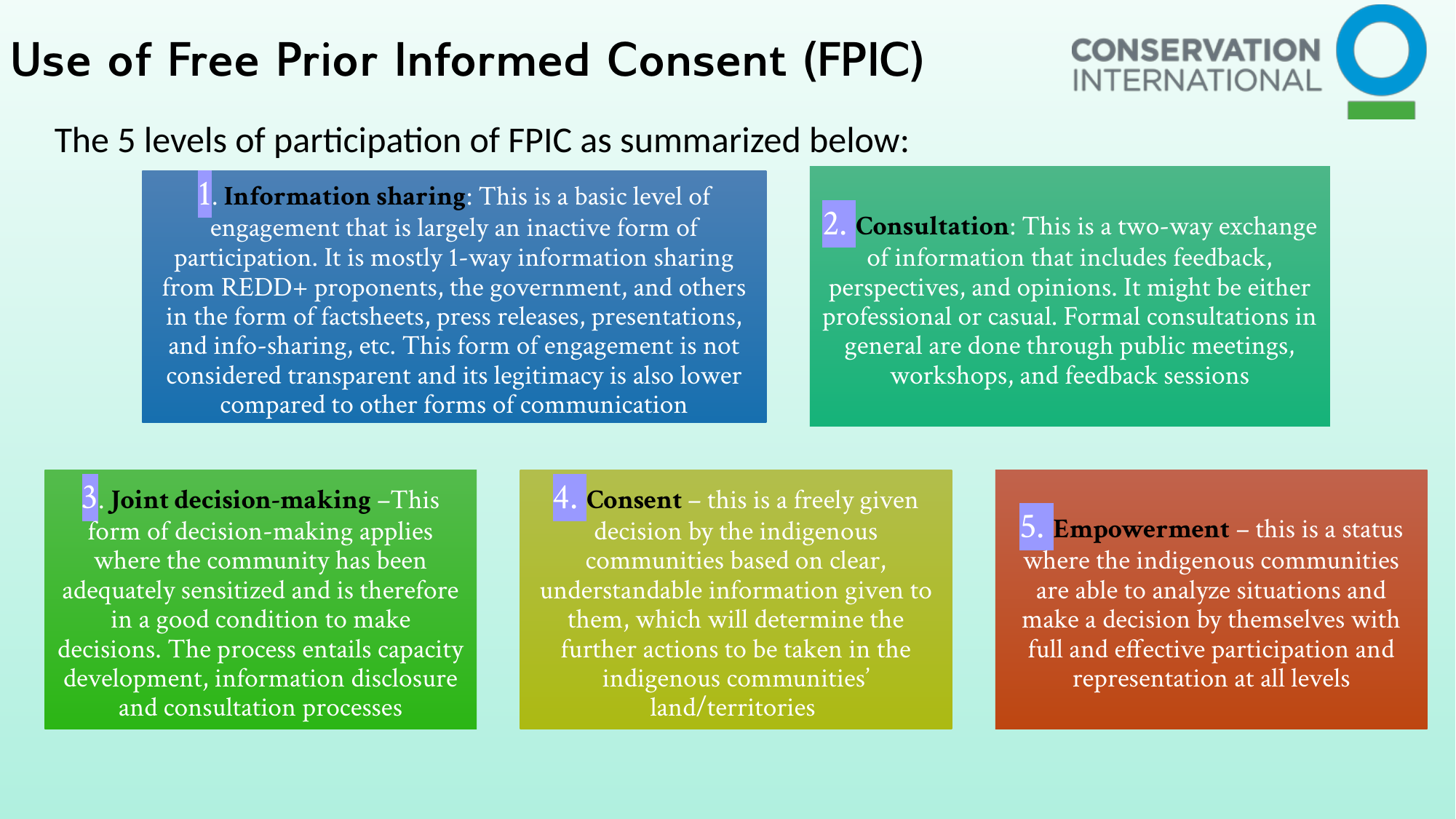

Use of Free Prior Informed Consent (FPIC)
The 5 levels of participation of FPIC as summarized below:
1. Information sharing: This is a basic level of engagement that is largely an inactive form of participation. It is mostly 1-way information sharing from REDD+ proponents, the government, and others in the form of factsheets, press releases, presentations, and info-sharing, etc. This form of engagement is not considered transparent and its legitimacy is also lower compared to other forms of communication
2. Consultation: This is a two-way exchange of information that includes feedback, perspectives, and opinions. It might be either professional or casual. Formal consultations in general are done through public meetings, workshops, and feedback sessions
3. Joint decision-making –This form of decision-making applies where the community has been adequately sensitized and is therefore in a good condition to make decisions. The process entails capacity development, information disclosure and consultation processes
4. Consent – this is a freely given decision by the indigenous communities based on clear, understandable information given to them, which will determine the further actions to be taken in the indigenous communities’ land/territories
5. Empowerment – this is a status where the indigenous communities are able to analyze situations and make a decision by themselves with full and effective participation and representation at all levels